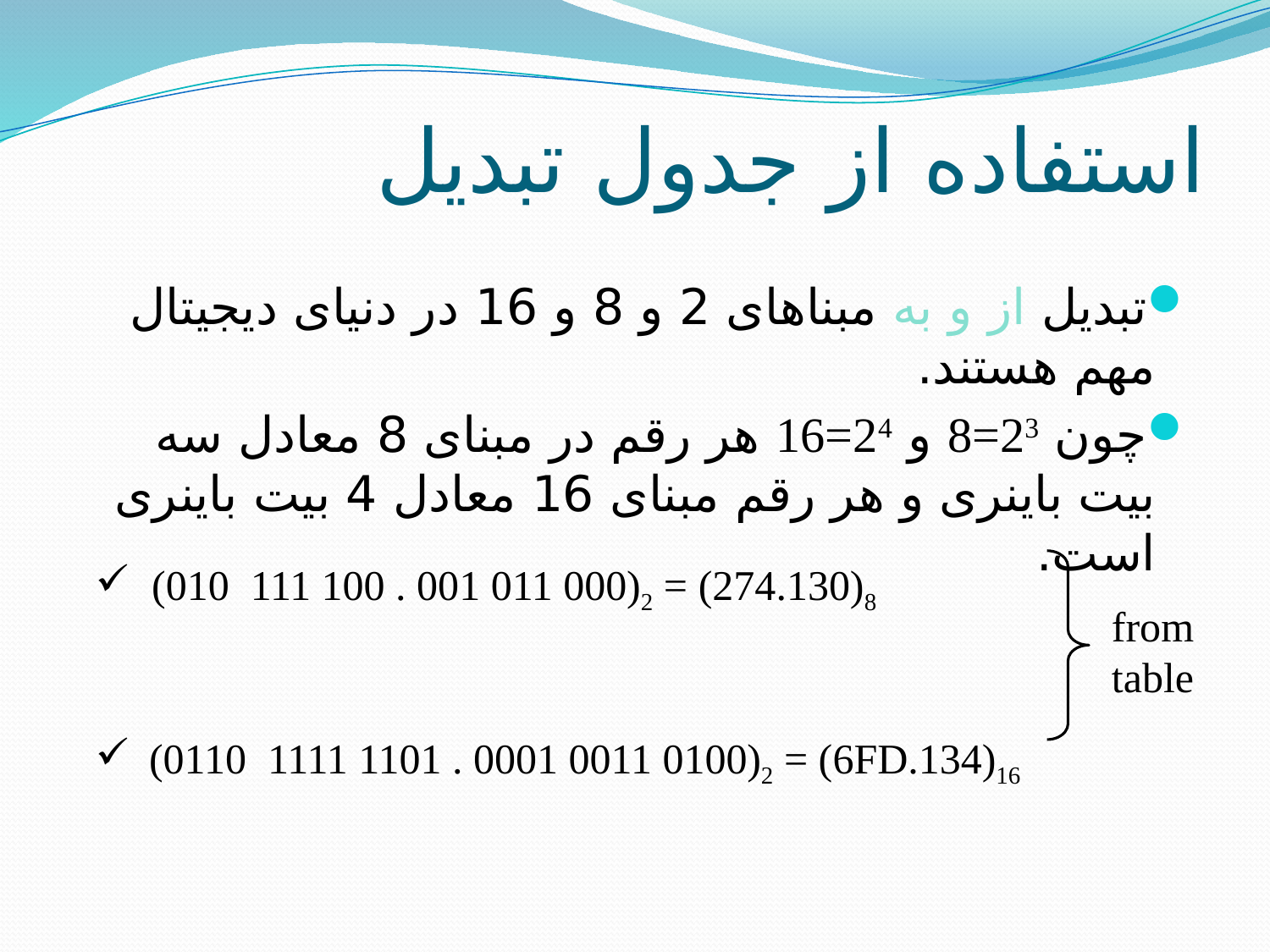

# استفاده از جدول تبدیل
تبدیل از و به مبناهای 2 و 8 و 16 در دنیای دیجیتال مهم هستند.
چون 23=8 و 24=16 هر رقم در مبنای 8 معادل سه بیت باینری و هر رقم مبنای 16 معادل 4 بیت باینری است.

  (010  111 100 . 001 011 000)2 = (274.130)8

   (0110  1111 1101 . 0001 0011 0100)2 = (6FD.134)16

from
table